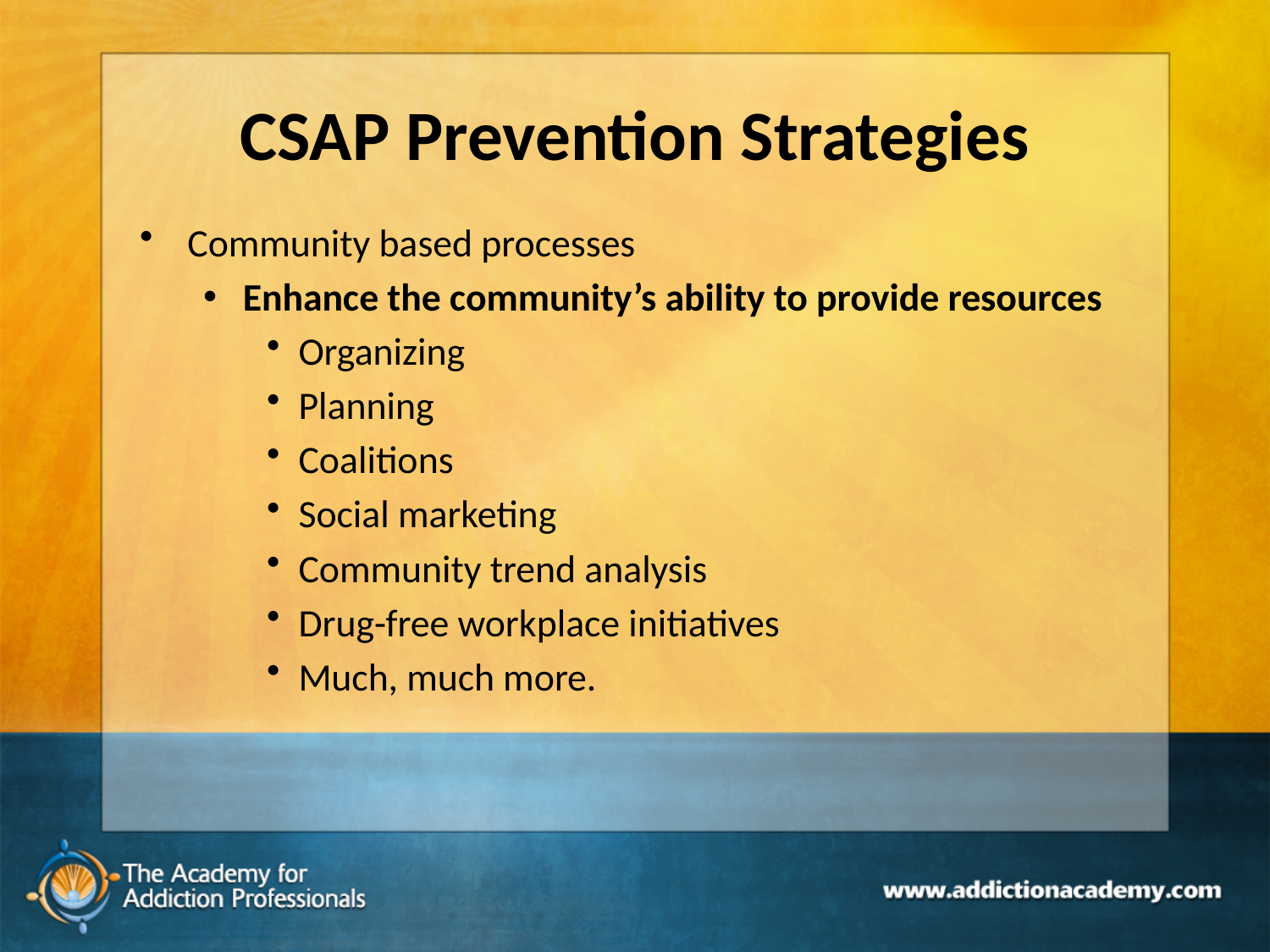

# CSAP Prevention Strategies
Community based processes
Enhance the community’s ability to provide resources
Organizing
Planning
Coalitions
Social marketing
Community trend analysis
Drug-free workplace initiatives
Much, much more.